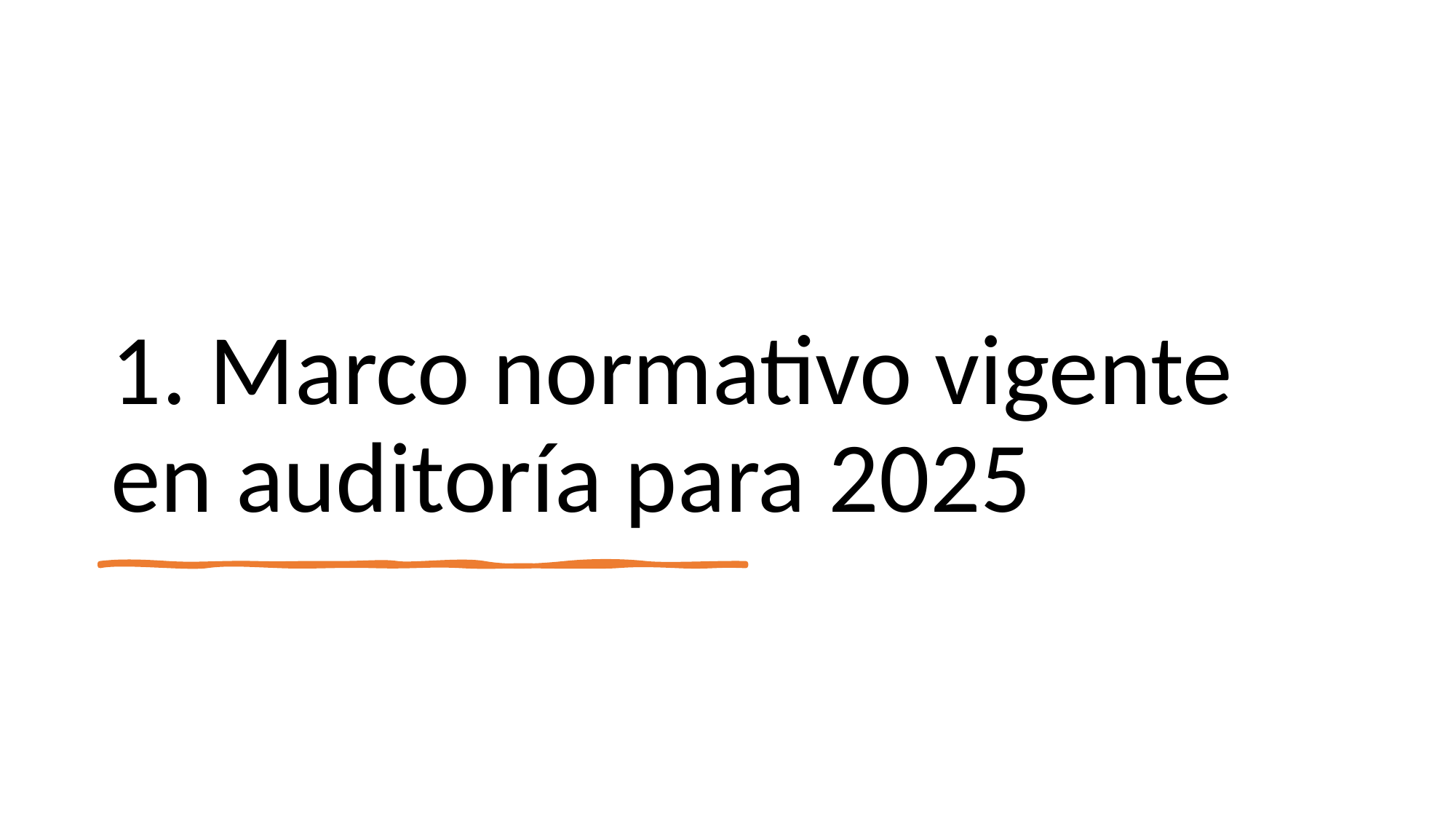

# 1. Marco normativo vigente en auditoría para 2025